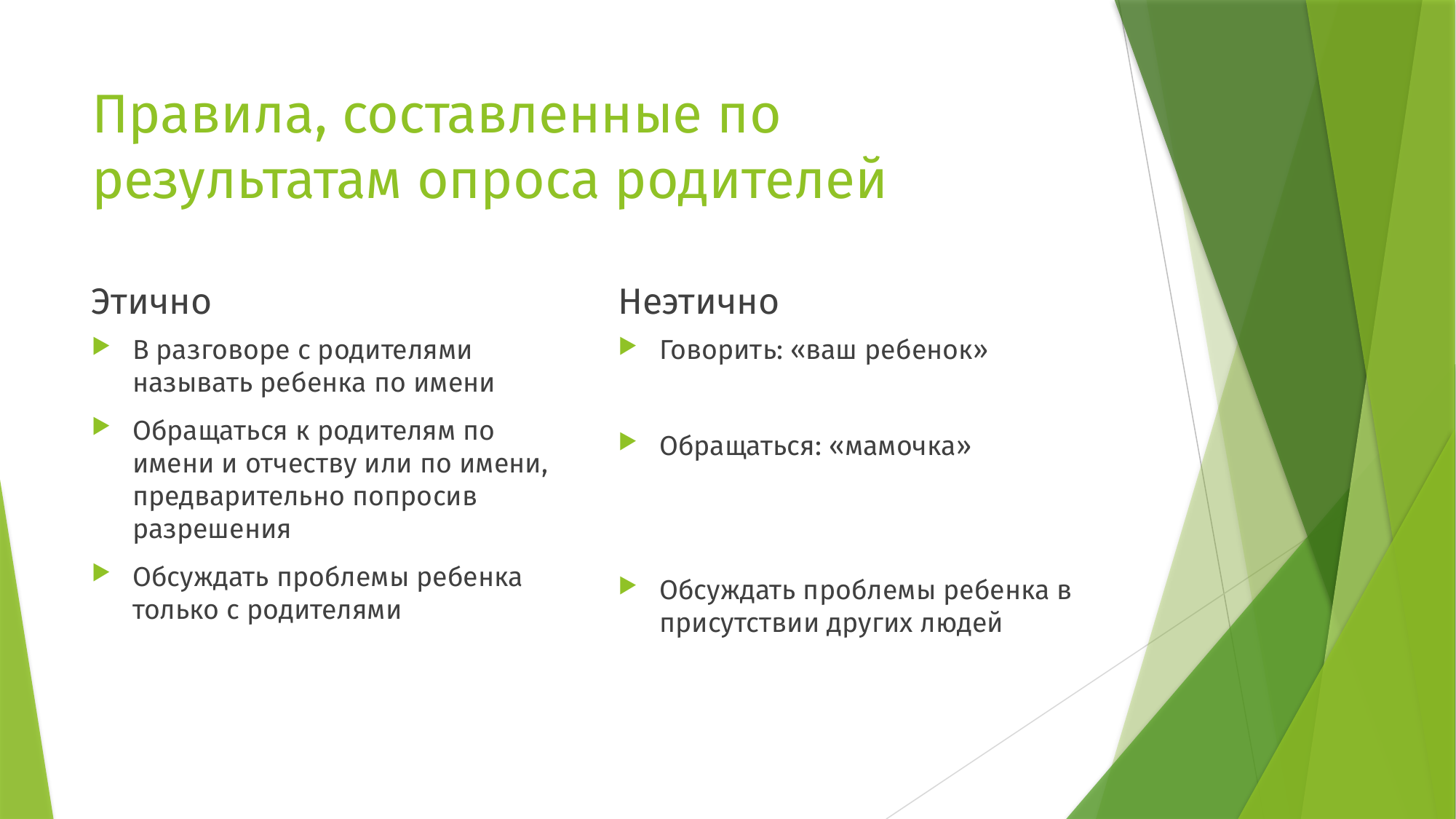

# Правила, составленные по результатам опроса родителей
Этично
Неэтично
В разговоре с родителями называть ребенка по имени
Обращаться к родителям по имени и отчеству или по имени, предварительно попросив разрешения
Обсуждать проблемы ребенка только с родителями
Говорить: «ваш ребенок»

Обращаться: «мамочка»

Обсуждать проблемы ребенка в присутствии других людей